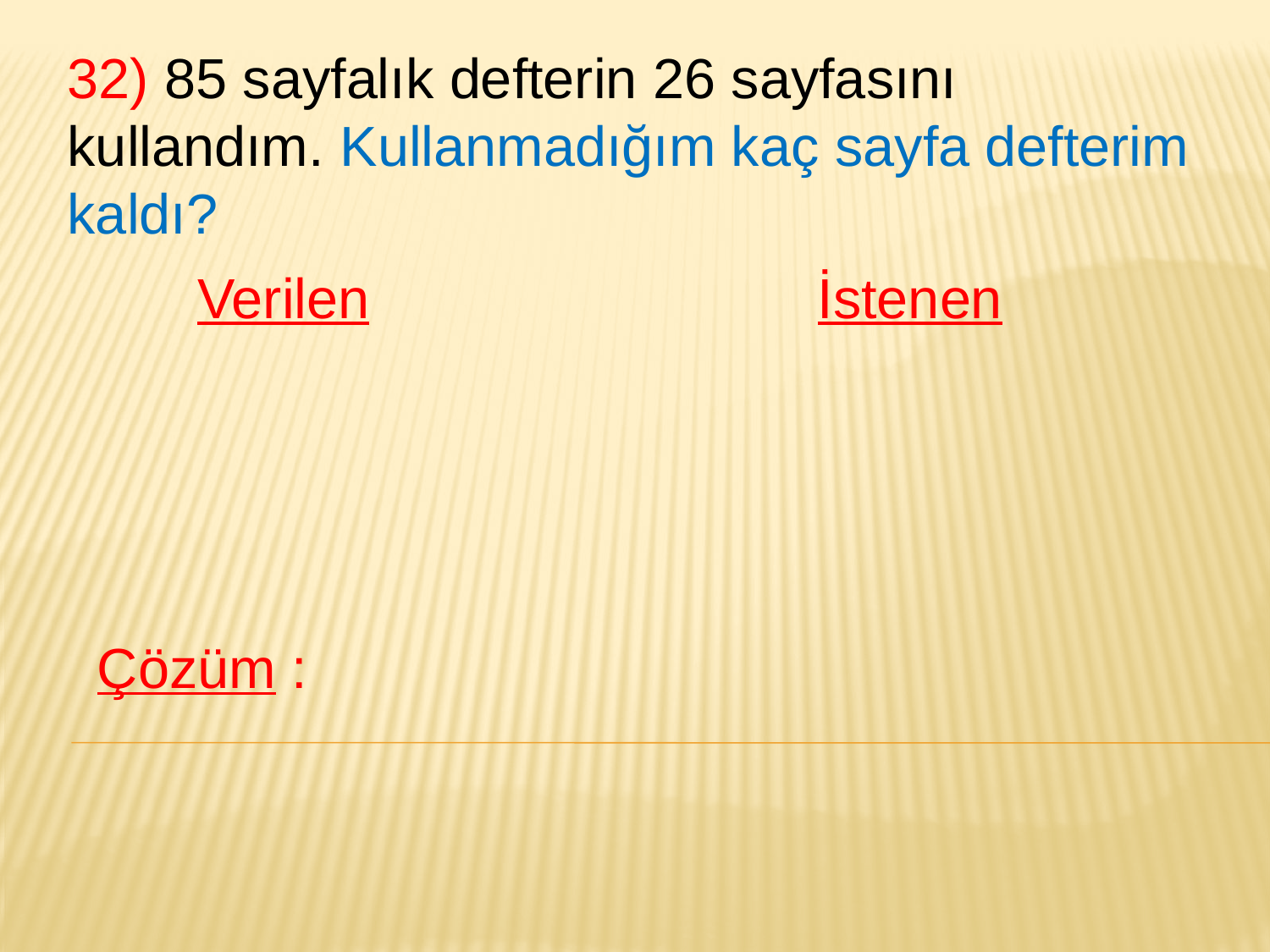

32) 85 sayfalık defterin 26 sayfasını kullandım. Kullanmadığım kaç sayfa defterim kaldı?

Verilen
İstenen
Çözüm :